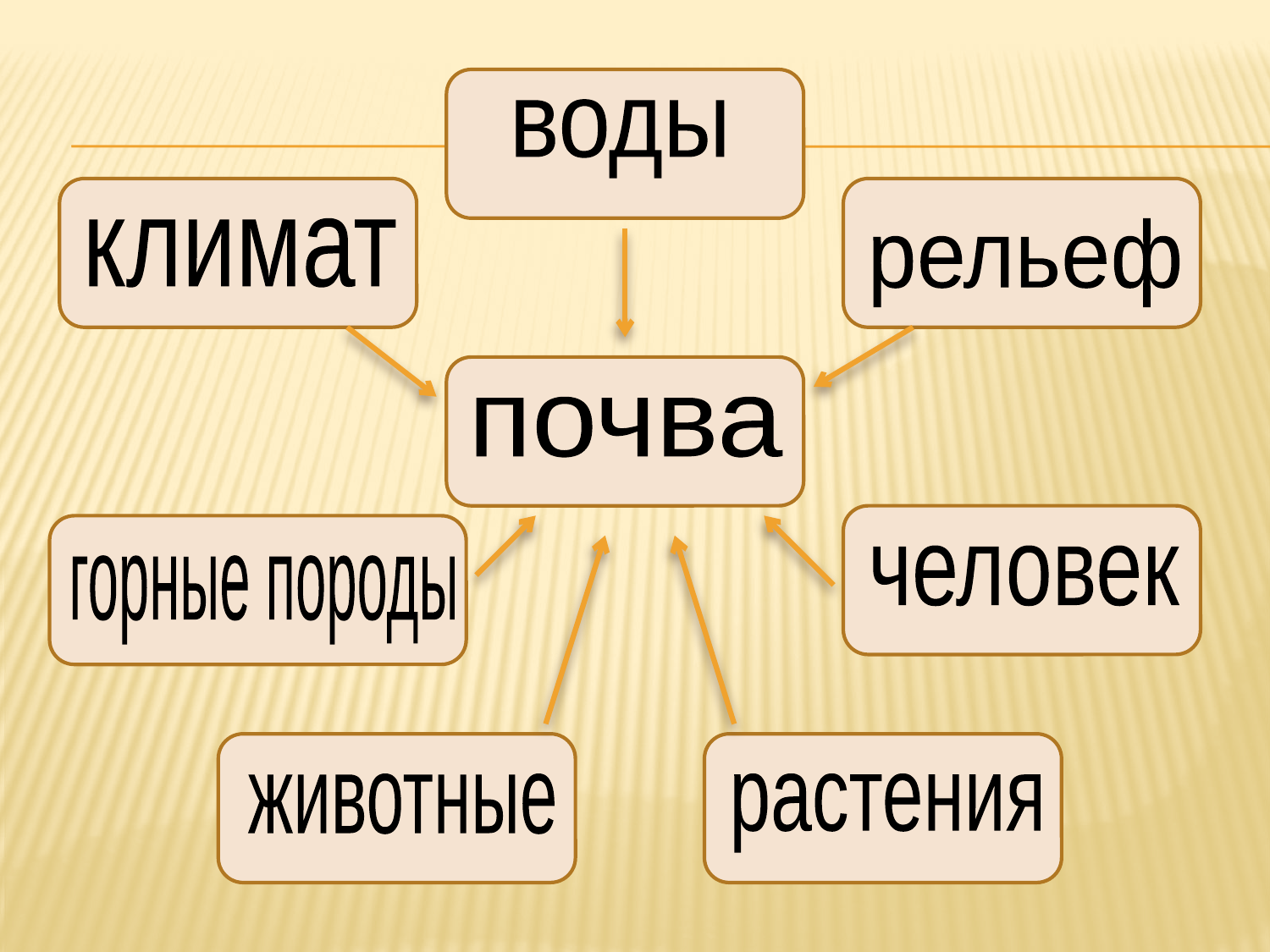

воды

климат

рельеф

почва

человек

горные породы

животные

растения